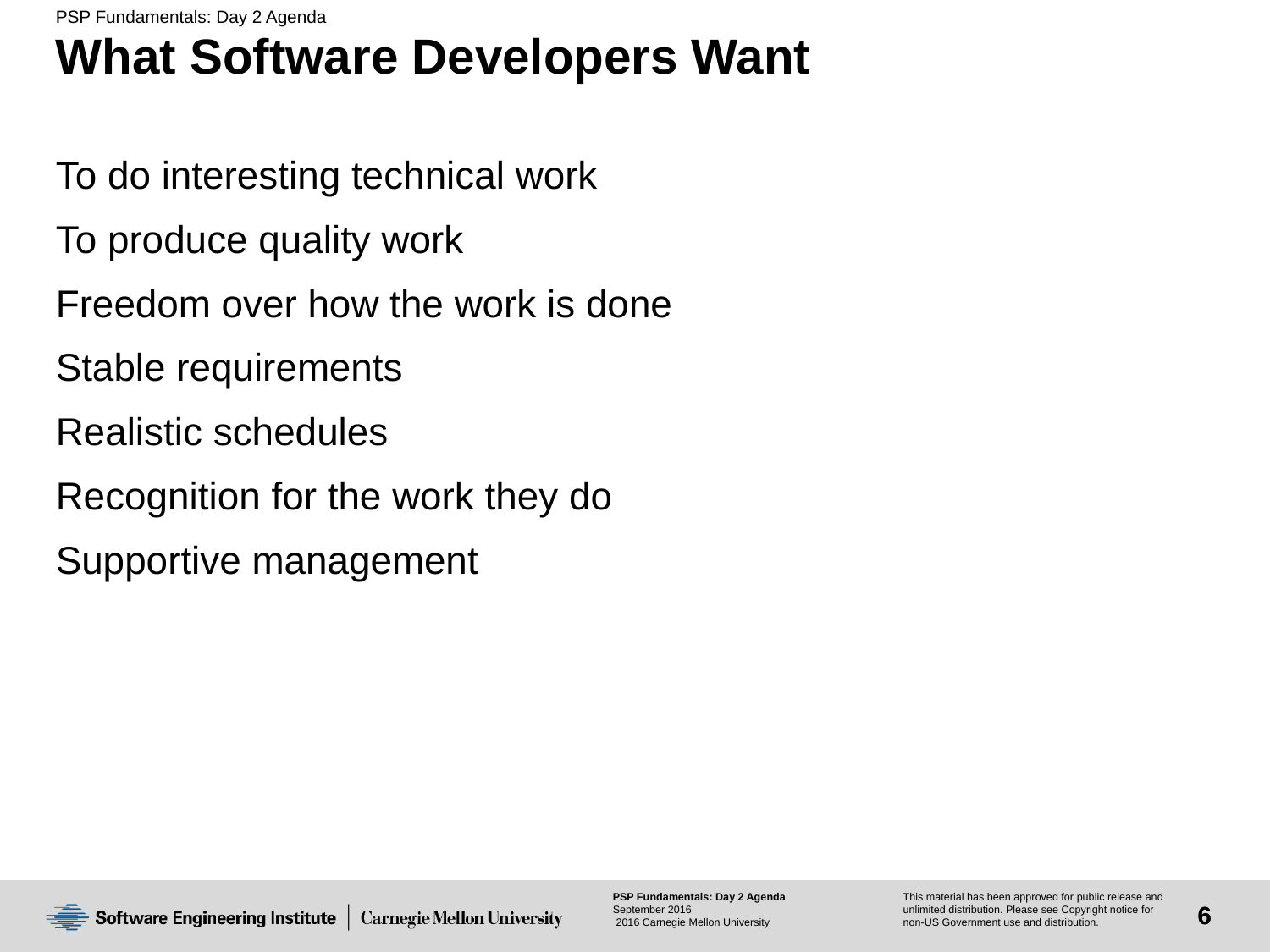

# What Software Developers Want
To do interesting technical work
To produce quality work
Freedom over how the work is done
Stable requirements
Realistic schedules
Recognition for the work they do
Supportive management